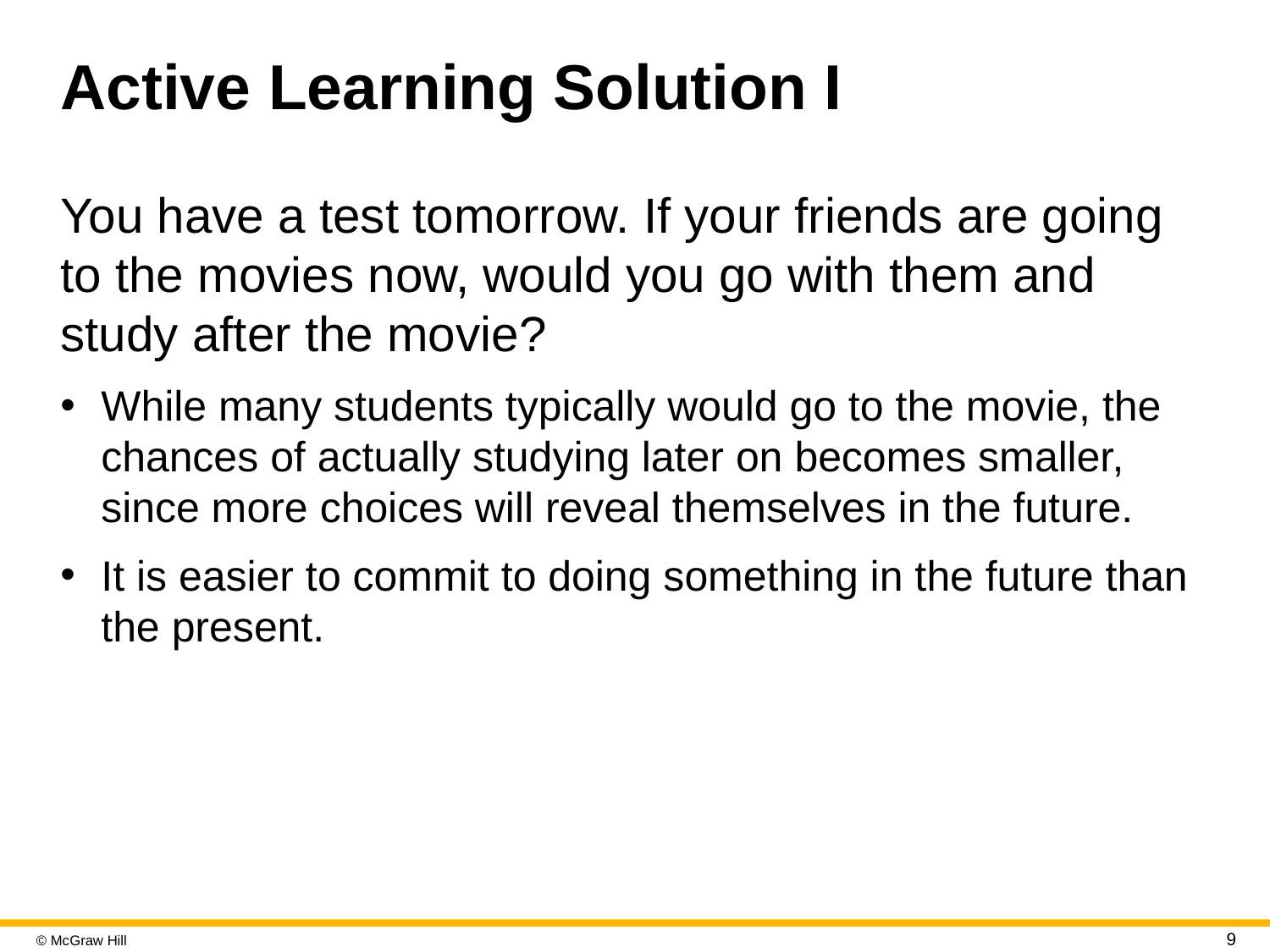

# Active Learning Solution I
You have a test tomorrow. If your friends are going to the movies now, would you go with them and study after the movie?
While many students typically would go to the movie, the chances of actually studying later on becomes smaller, since more choices will reveal themselves in the future.
It is easier to commit to doing something in the future than the present.